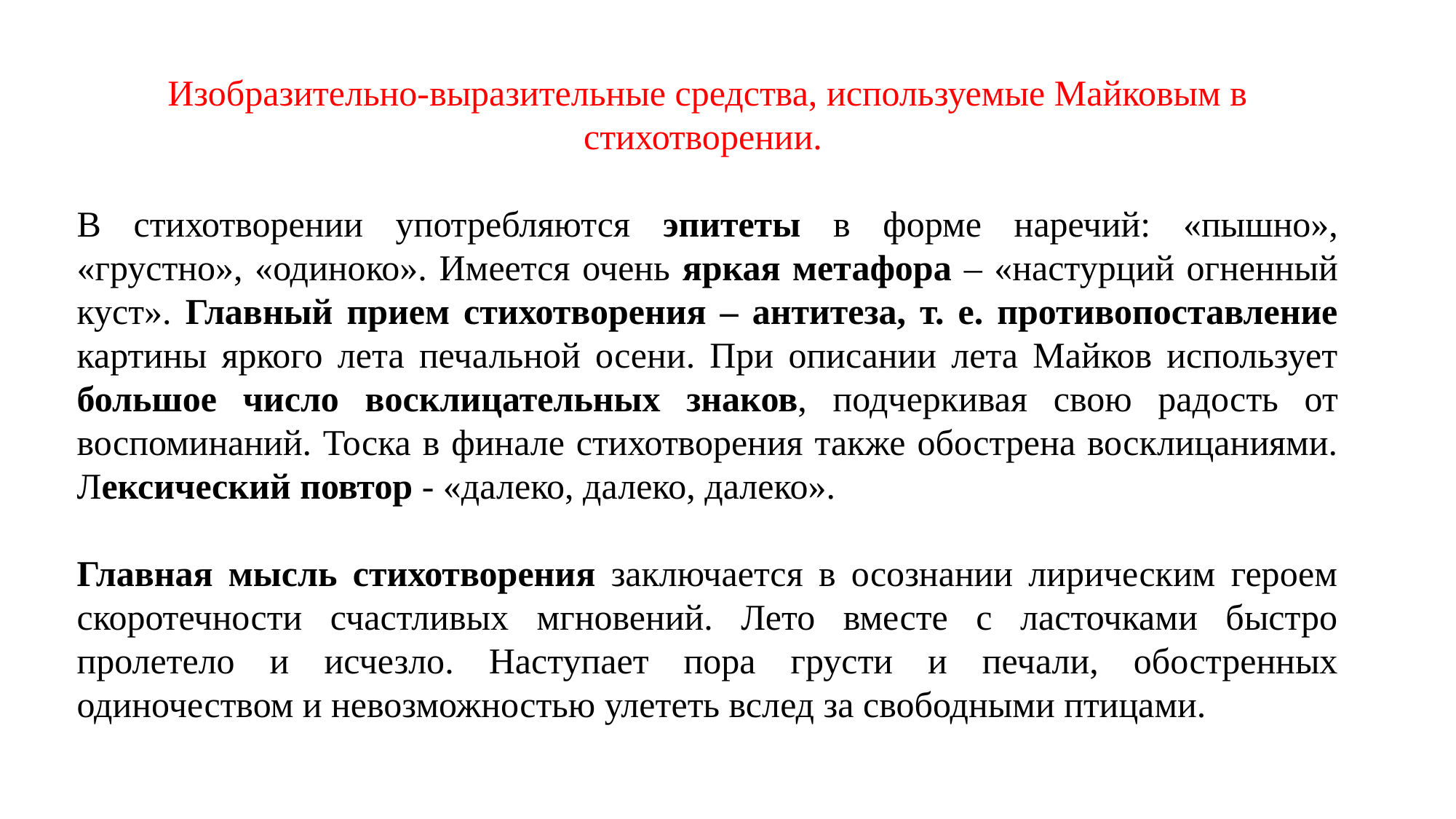

Изобразительно-выразительные средства, используемые Майковым в стихотворении.

В стихотворении употребляются эпитеты в форме наречий: «пышно», «грустно», «одиноко». Имеется очень яркая метафора – «настурций огненный куст». Главный прием стихотворения – антитеза, т. е. противопоставление картины яркого лета печальной осени. При описании лета Майков использует большое число восклицательных знаков, подчеркивая свою радость от воспоминаний. Тоска в финале стихотворения также обострена восклицаниями. Лексический повтор - «далеко, далеко, далеко».

Главная мысль стихотворения заключается в осознании лирическим героем скоротечности счастливых мгновений. Лето вместе с ласточками быстро пролетело и исчезло. Наступает пора грусти и печали, обостренных одиночеством и невозможностью улететь вслед за свободными птицами.